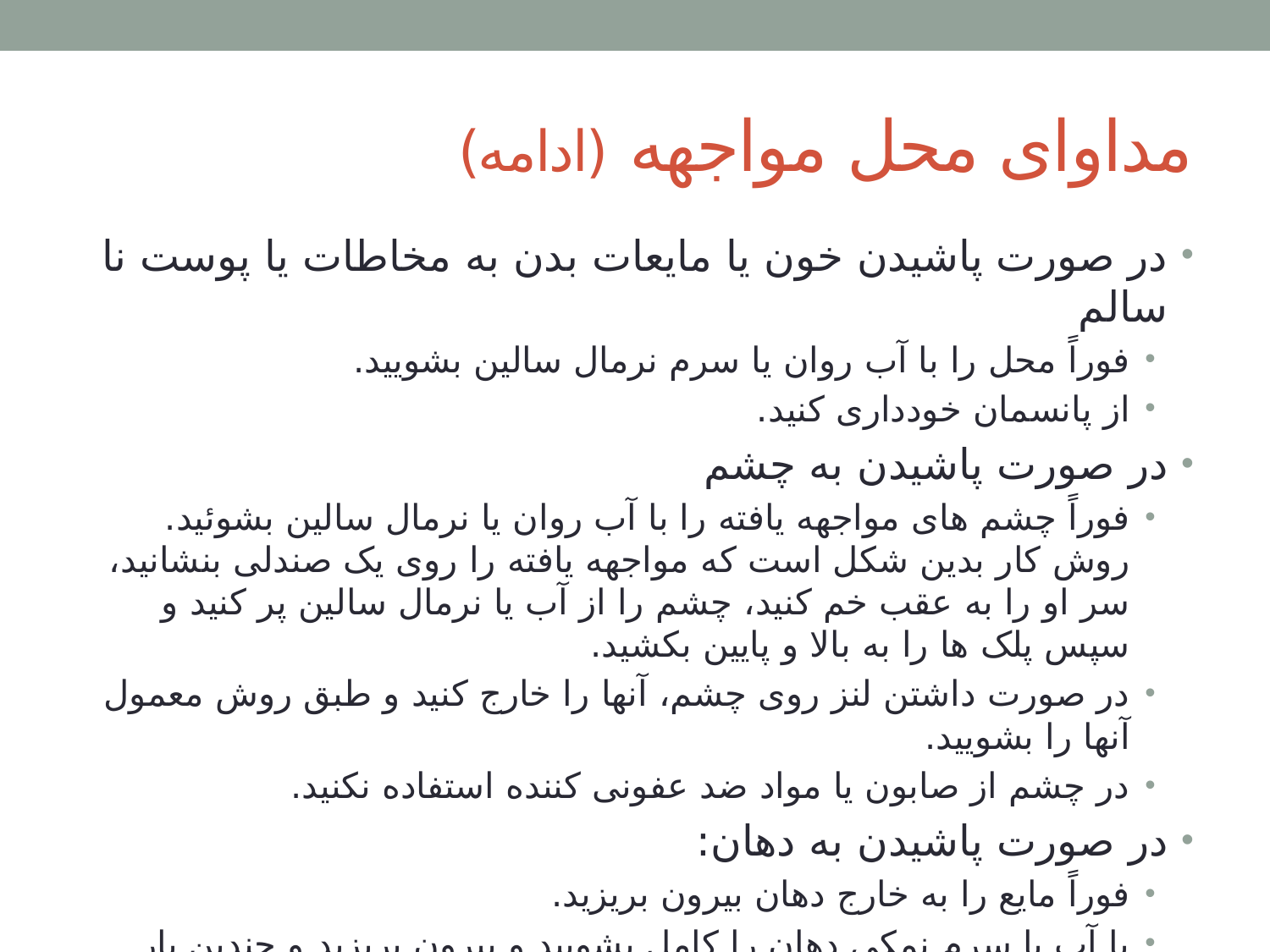

# مداوای محل مواجهه (ادامه)
در صورت پاشیدن خون یا مایعات بدن به مخاطات یا پوست نا سالم
فوراً محل را با آب روان یا سرم نرمال سالین بشویید.
از پانسمان خودداری کنید.
در صورت پاشیدن به چشم
فوراً چشم های مواجهه یافته را با آب روان یا نرمال سالین بشوئید. روش کار بدین شکل است که مواجهه یافته را روی یک صندلی بنشانید، سر او را به عقب خم کنید، چشم را از آب یا نرمال سالین پر کنید و سپس پلک ها را به بالا و پایین بکشید.
در صورت داشتن لنز روی چشم، آنها را خارج کنید و طبق روش معمول آنها را بشویید.
در چشم از صابون یا مواد ضد عفونی کننده استفاده نکنید.
در صورت پاشیدن به دهان:
فوراً مایع را به خارج دهان بیرون بریزید.
با آب یا سرم نمکی دهان را کامل بشویید و بیرون بریزید و چندین بار تکرار کنید. در دهان صابون یا مواد ضد عفونی کننده بکار نبرید.